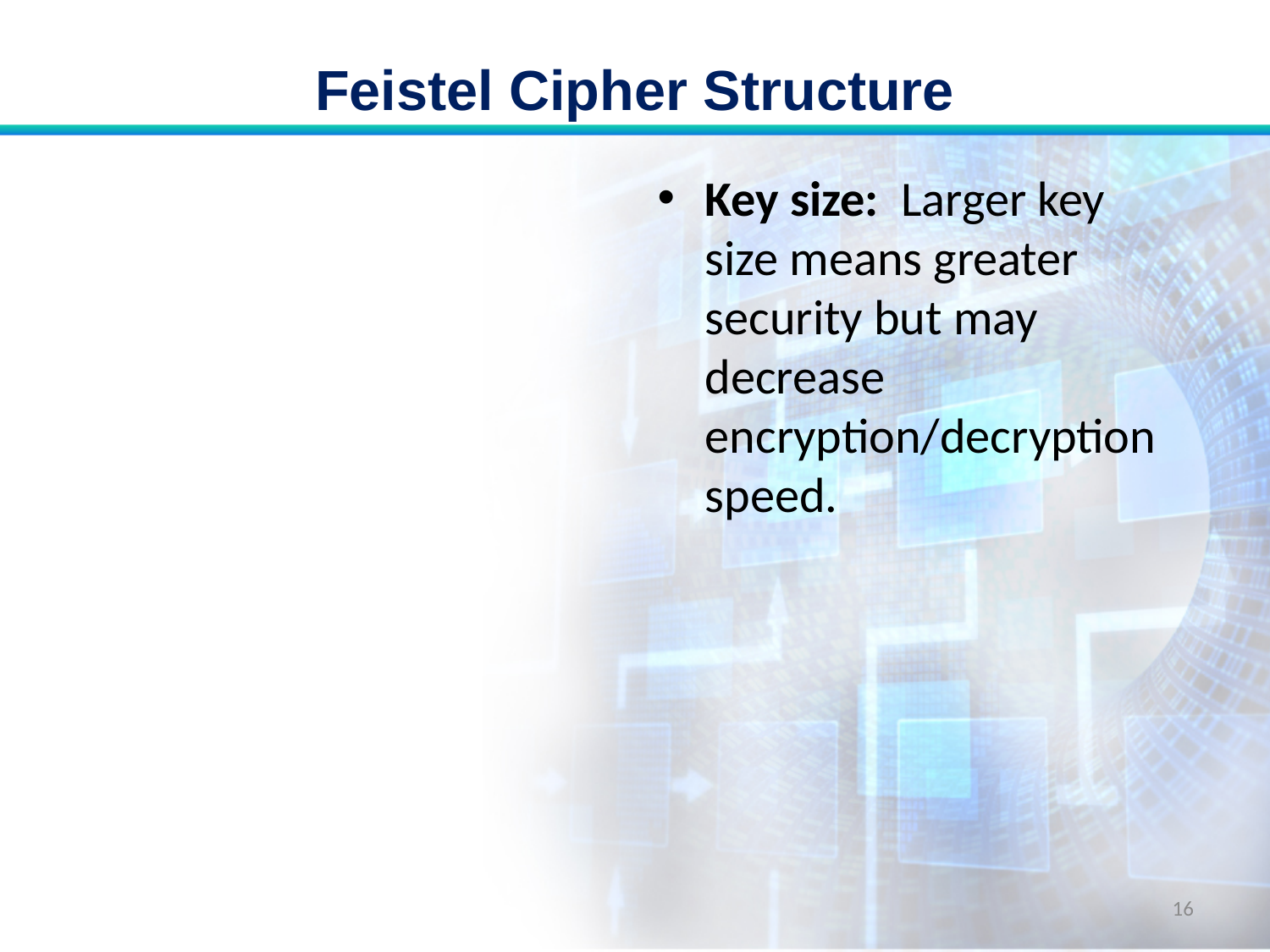

# Feistel Cipher Structure
Key size:  Larger key size means greater security but may decrease encryption/decryption speed.

16